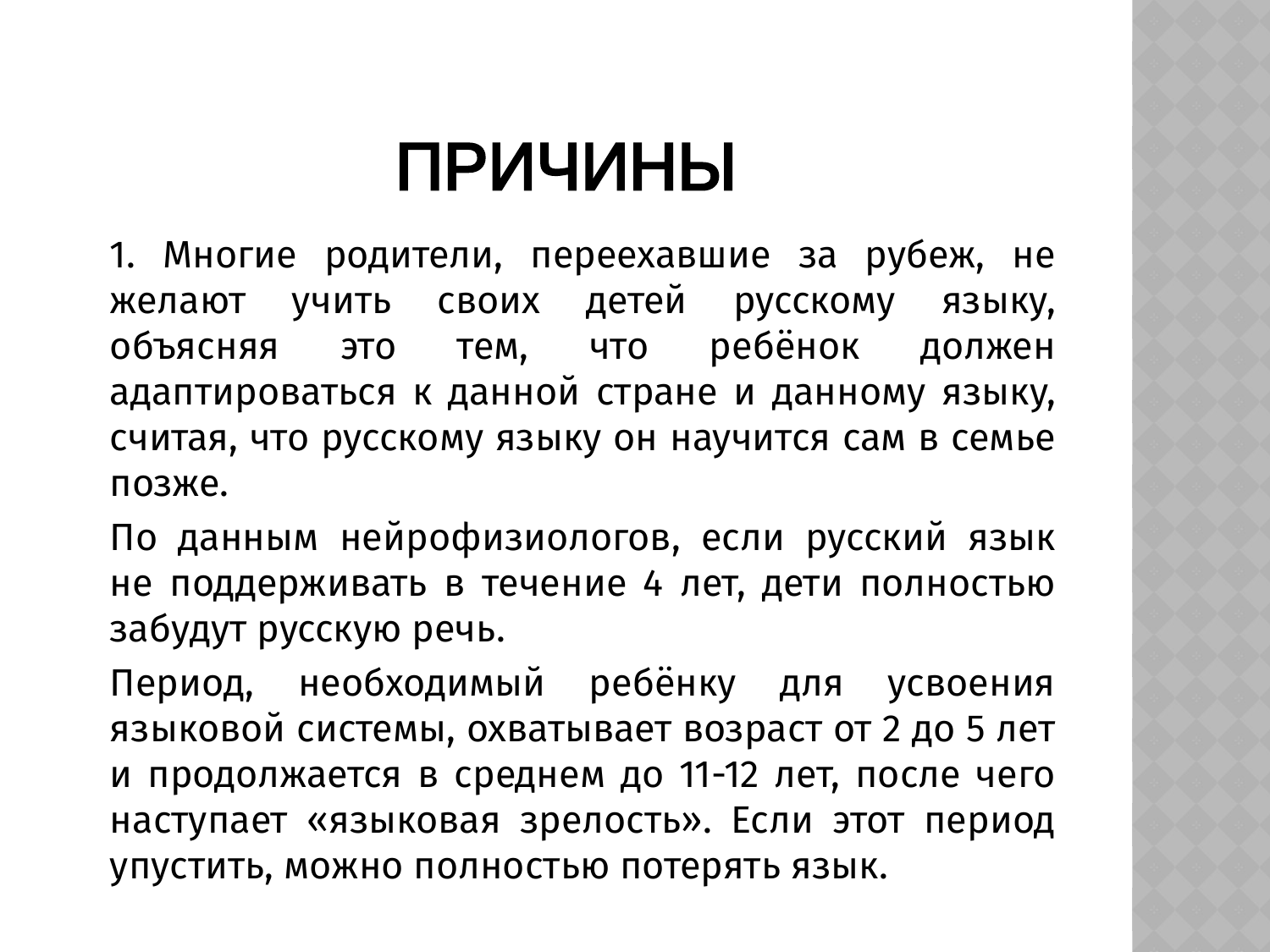

# Причины
	1. Многие родители, переехавшие за рубеж, не желают учить своих детей русскому языку, объясняя это тем, что ребёнок должен адаптироваться к данной стране и данному языку, считая, что русскому языку он научится сам в семье позже.
	По данным нейрофизиологов, если русский язык не поддерживать в течение 4 лет, дети полностью забудут русскую речь.
	Период, необходимый ребёнку для усвоения языковой системы, охватывает возраст от 2 до 5 лет и продолжается в среднем до 11-12 лет, после чего наступает «языковая зрелость». Если этот период упустить, можно полностью потерять язык.